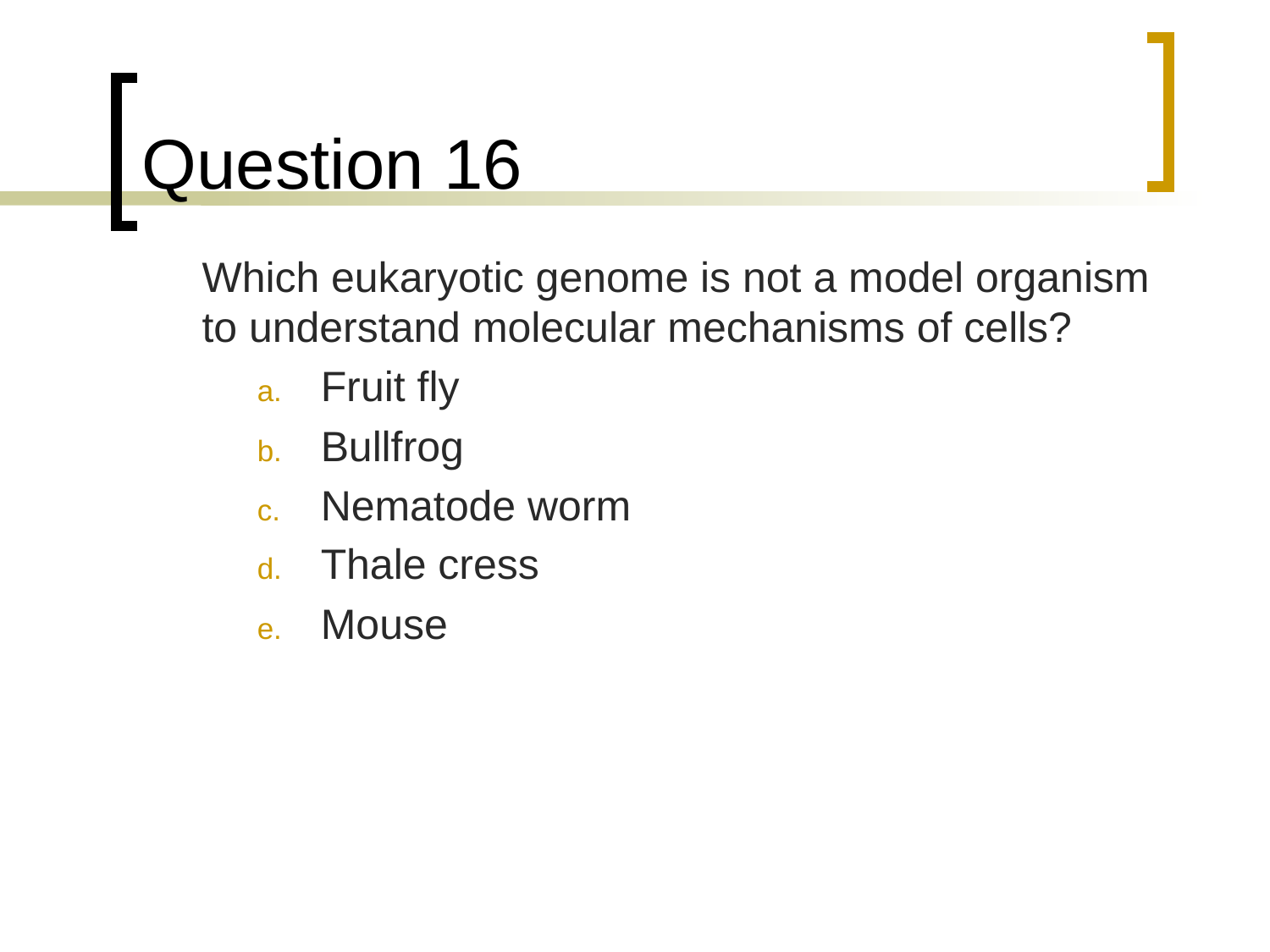

# Question 16
	Which eukaryotic genome is not a model organism to understand molecular mechanisms of cells?
Fruit fly
Bullfrog
Nematode worm
Thale cress
Mouse